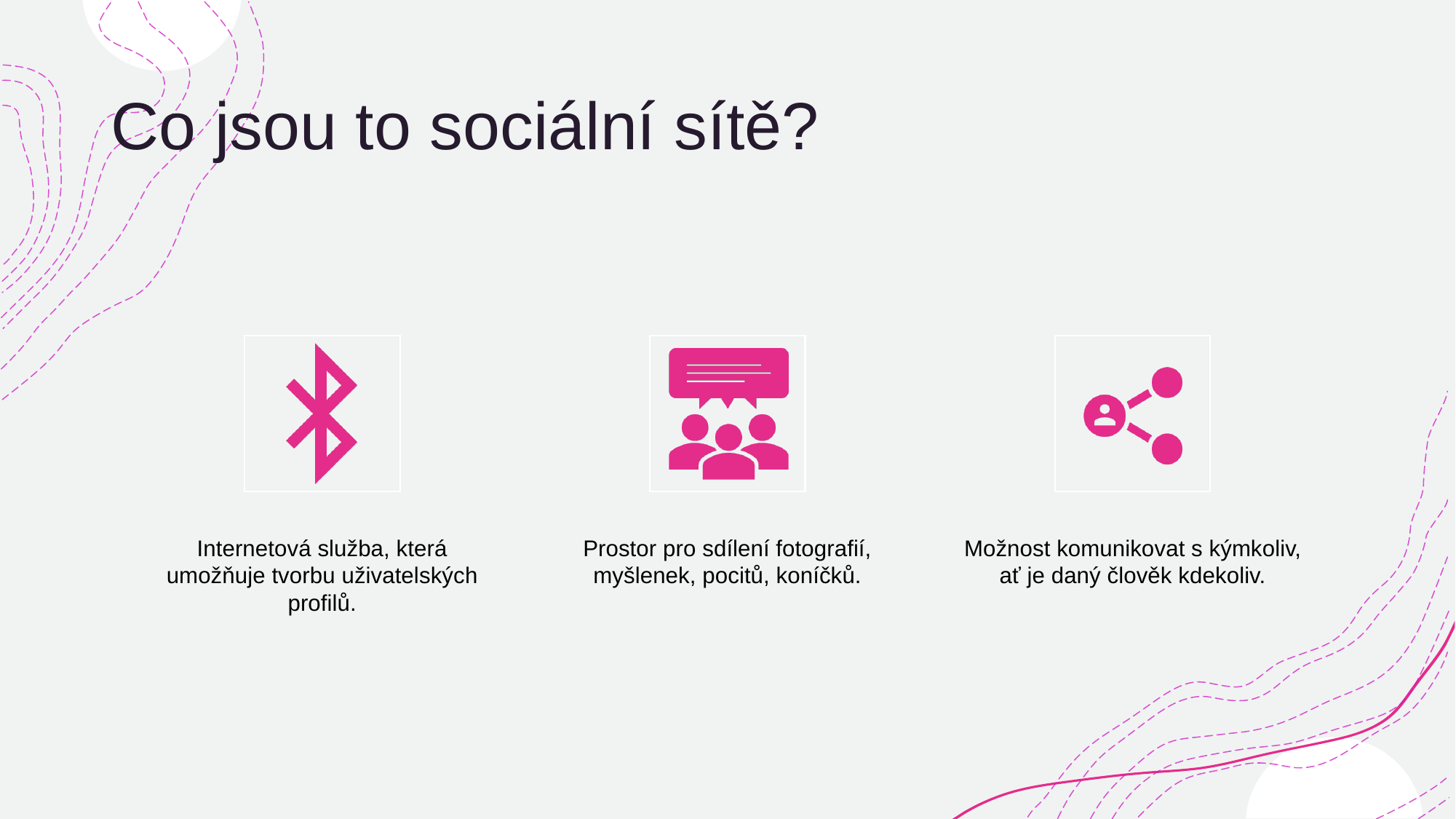

# Co jsou to sociální sítě?
Internetová služba, která umožňuje tvorbu uživatelských profilů.
Prostor pro sdílení fotografií, myšlenek, pocitů, koníčků.
Možnost komunikovat s kýmkoliv, ať je daný člověk kdekoliv.